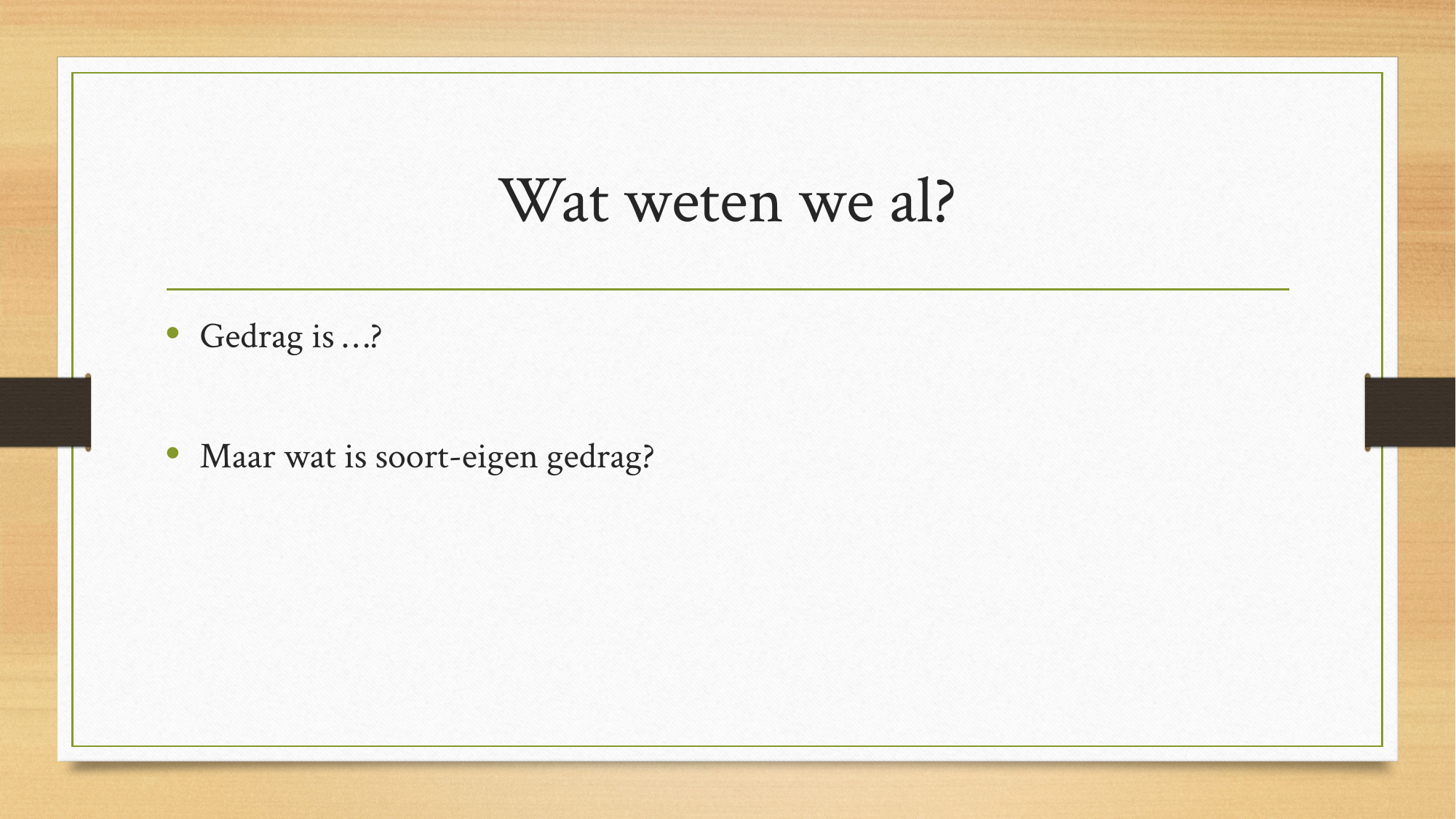

# Wat weten we al?
Gedrag is …?

Maar wat is soort-eigen gedrag?